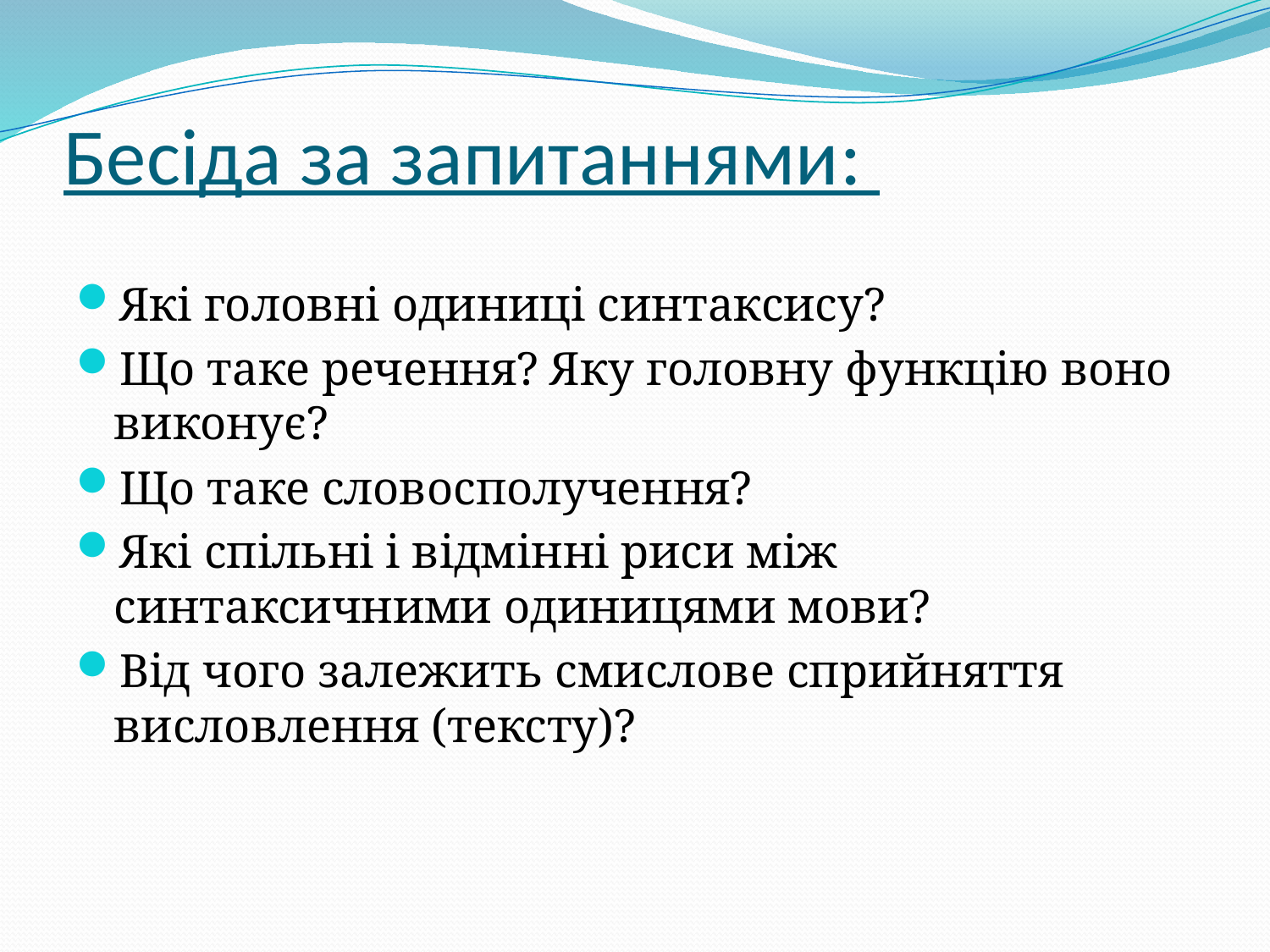

# Бесіда за запитаннями:
Які головні одиниці синтаксису?
Що таке речення? Яку головну функцію воно виконує?
Що таке словосполучення?
Які спільні і відмінні риси між синтаксичними одиницями мови?
Від чого залежить смислове сприйняття висловлення (тексту)?